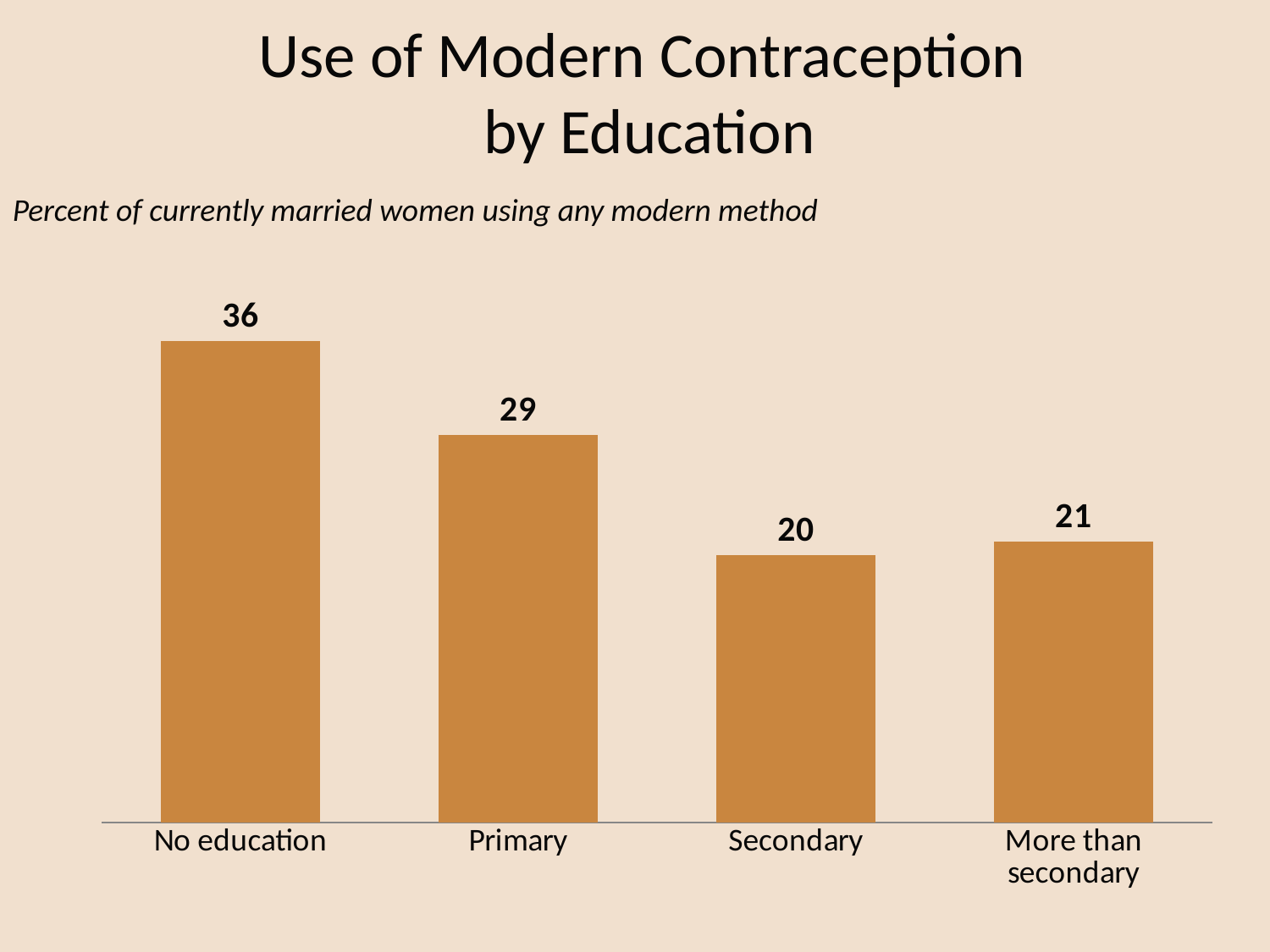

# Use of Modern Contraception by Education
Percent of currently married women using any modern method

### Chart

| Category |  |
|---|---|
| No education | 36.0 |
| Primary | 29.0 |
| Secondary | 20.0 |
| More than secondary | 21.0 |